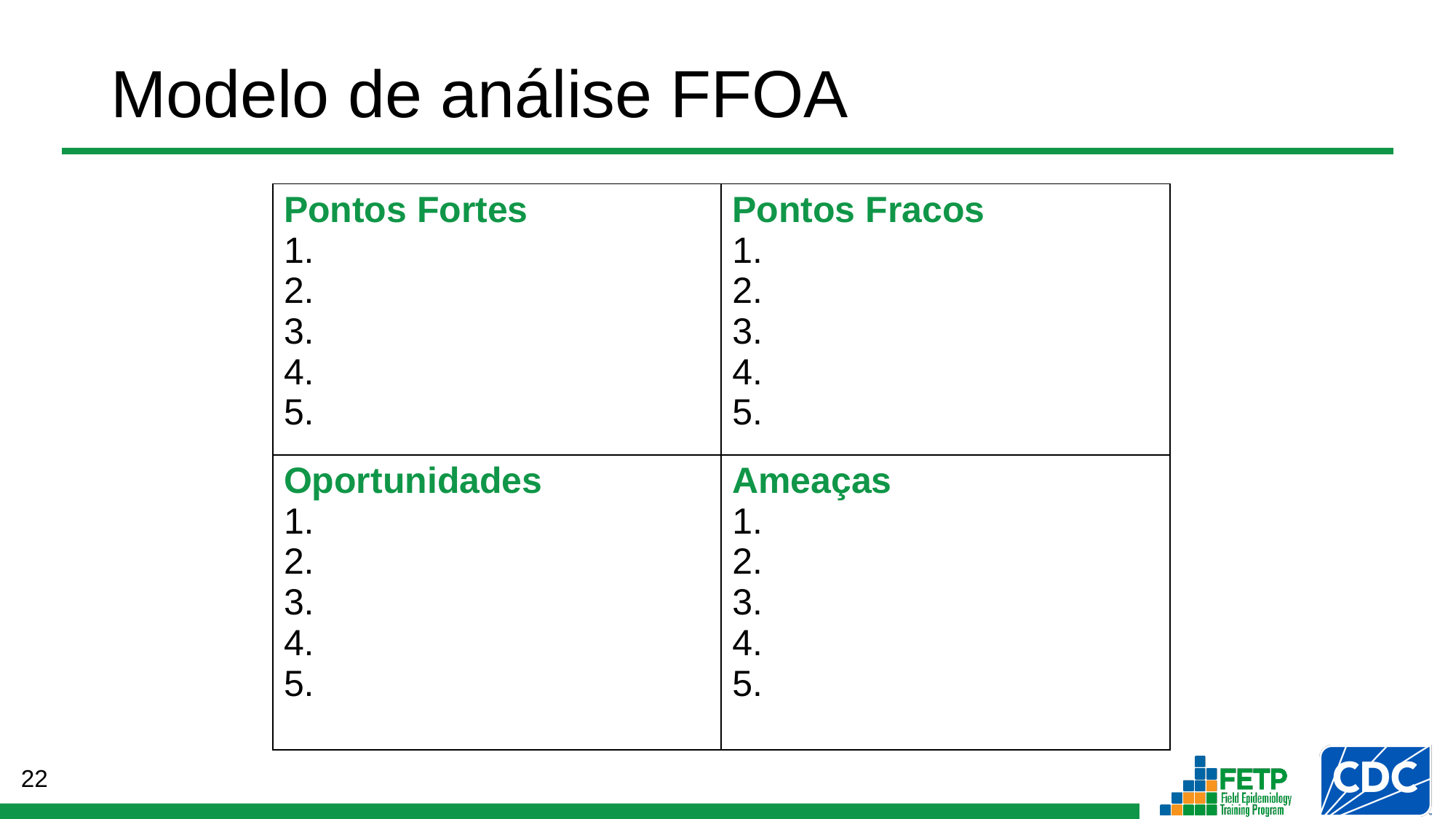

# Modelo de análise FFOA
| Pontos Fortes 1. 2. 3. 4. 5. | Pontos Fracos 1. 2. 3. 4. 5. |
| --- | --- |
| Oportunidades 1. 2. 3. 4. 5. | Ameaças 1. 2. 3. 4. 5. |